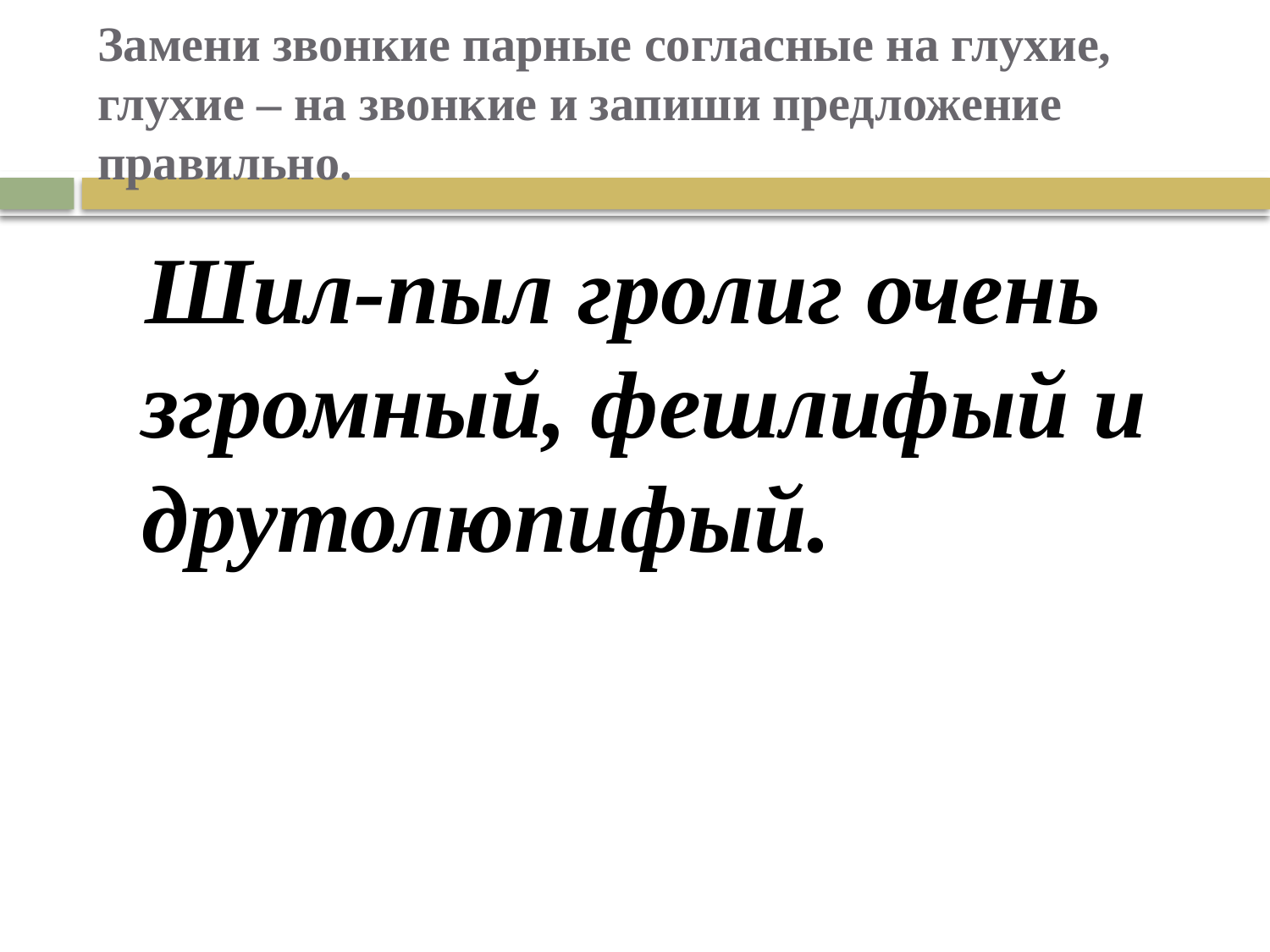

# Замени звонкие парные согласные на глухие, глухие – на звонкие и запиши предложение правильно.
  Шил-пыл гролиг очень згромный, фешлифый и друтолюпифый.